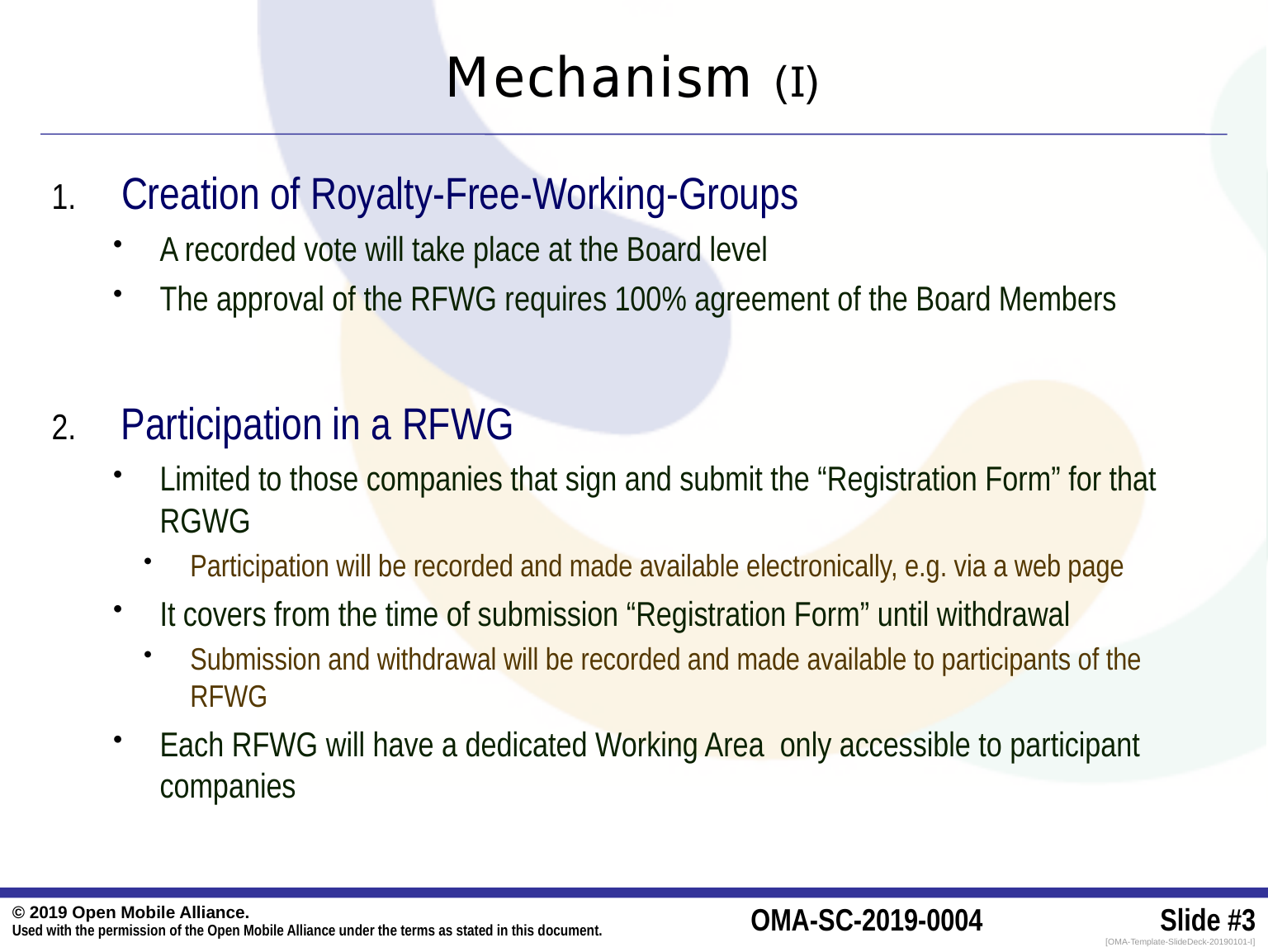

# Mechanism (I)
Creation of Royalty-Free-Working-Groups
A recorded vote will take place at the Board level
The approval of the RFWG requires 100% agreement of the Board Members

Participation in a RFWG
Limited to those companies that sign and submit the “Registration Form” for that RGWG
Participation will be recorded and made available electronically, e.g. via a web page
It covers from the time of submission “Registration Form” until withdrawal
Submission and withdrawal will be recorded and made available to participants of the RFWG
Each RFWG will have a dedicated Working Area  only accessible to participant companies